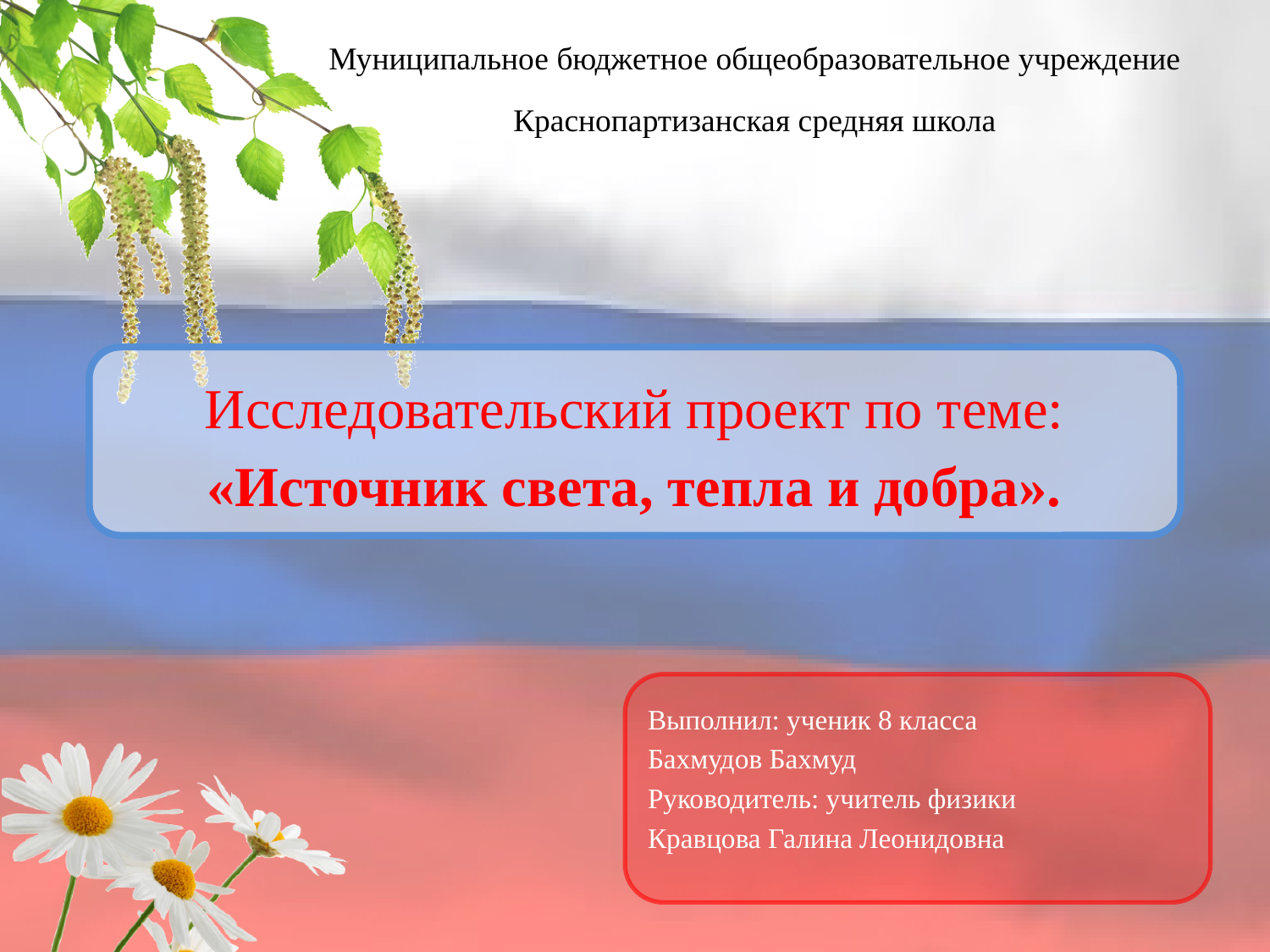

Муниципальное бюджетное общеобразовательное учреждение
Краснопартизанская средняя школа
# Исследовательский проект по теме: «Источник света, тепла и добра».

Выполнил: ученик 8 класса
Бахмудов Бахмуд
Руководитель: учитель физики
Кравцова Галина Леонидовна